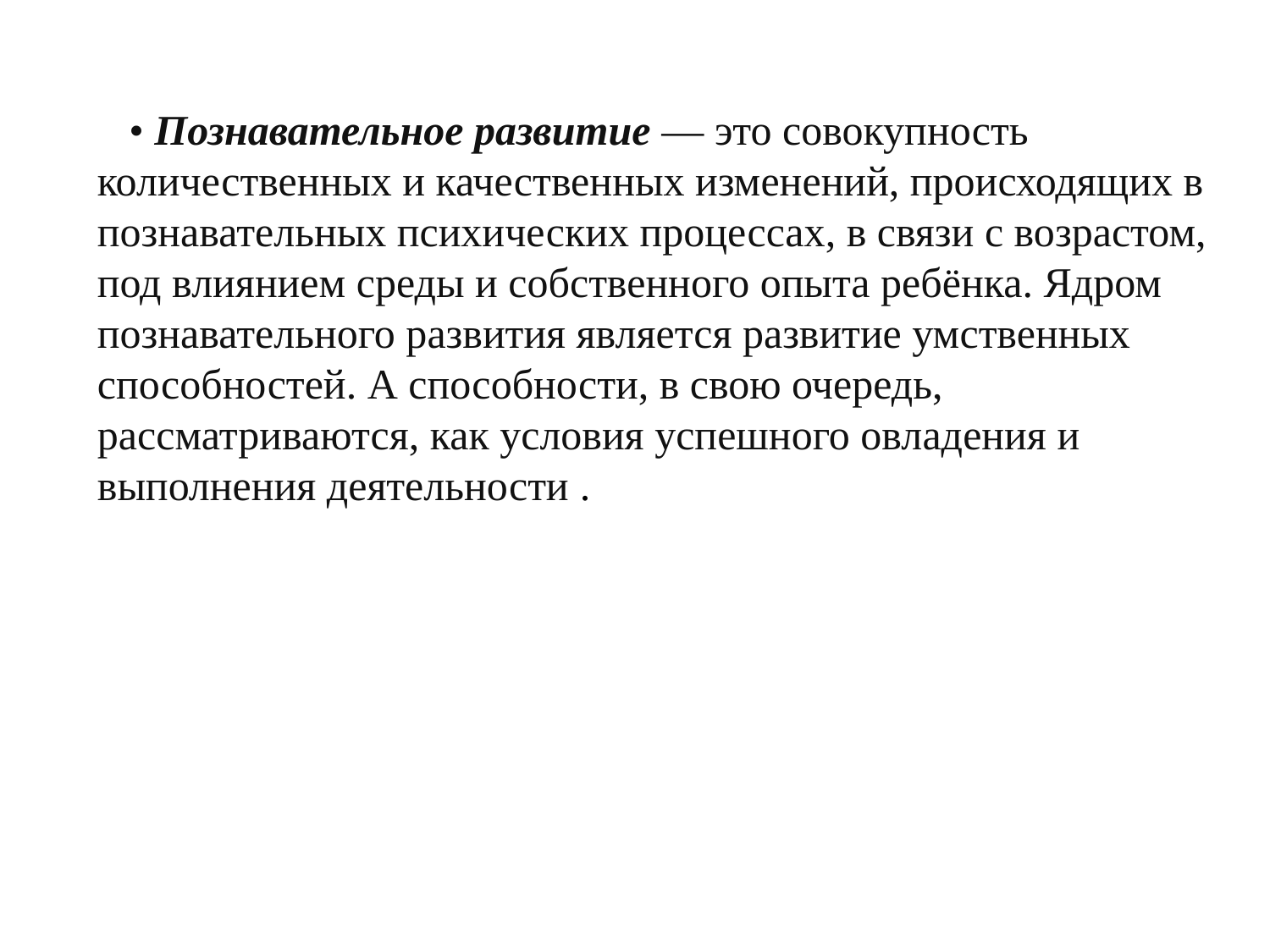

• Познавательное развитие — это совокупность количественных и качественных изменений, происходящих в познавательных психических процессах, в связи с возрастом, под влиянием среды и собственного опыта ребёнка. Ядром познавательного развития является развитие умственных способностей. А способности, в свою очередь, рассматриваются, как условия успешного овладения и выполнения деятельности .